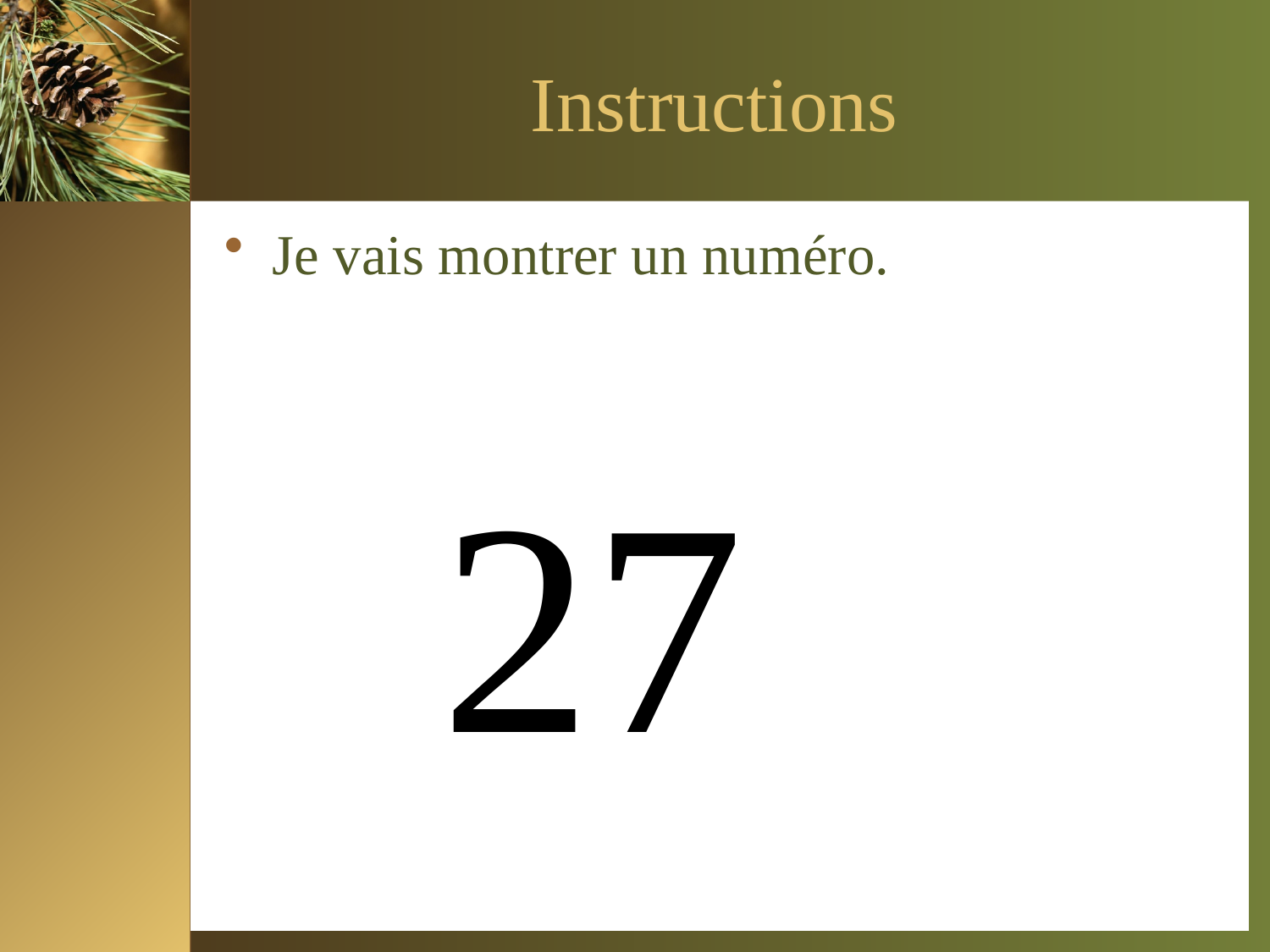

# Instructions
Je vais montrer un numéro.
27